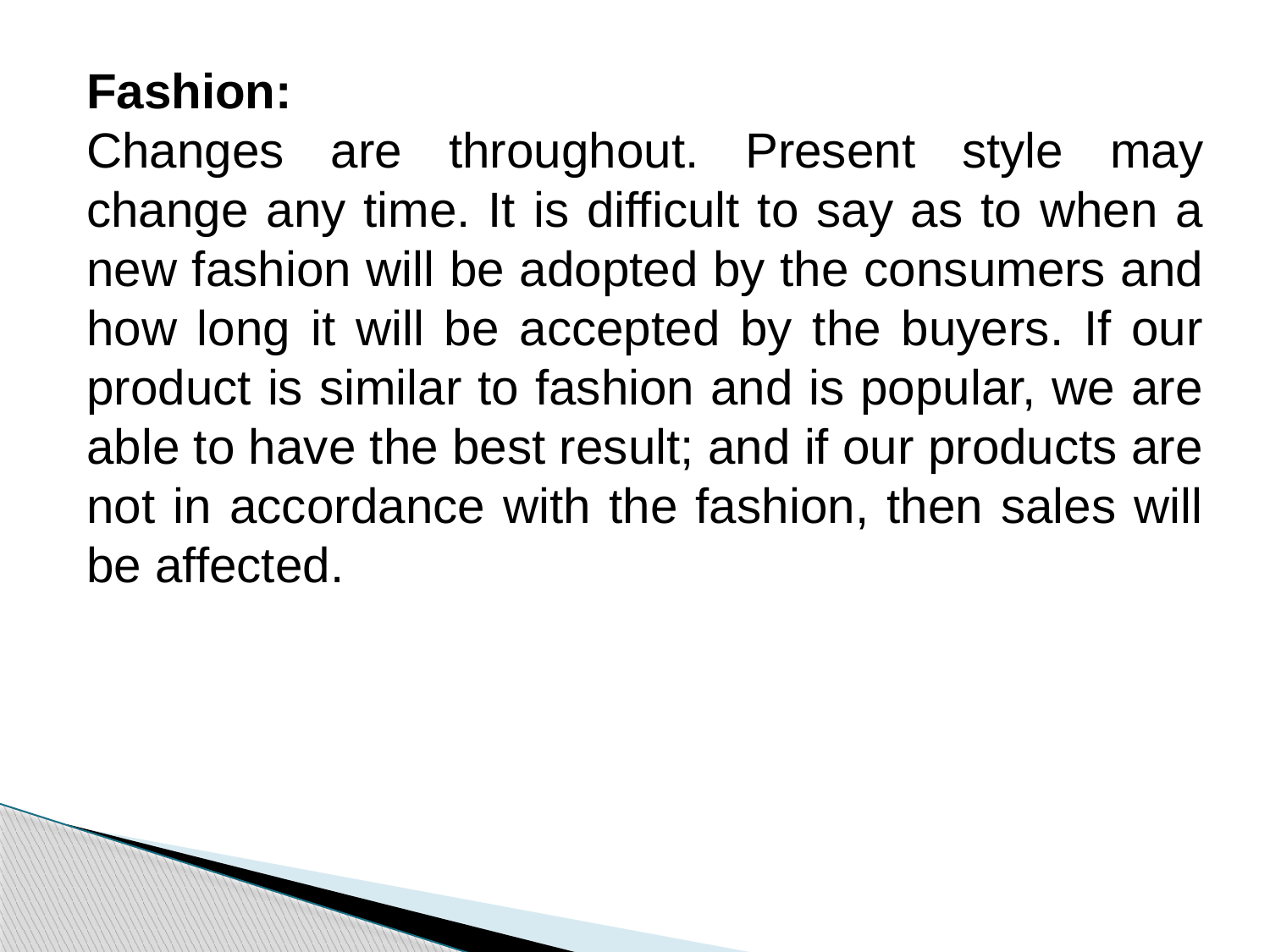

Fashion:
Changes are throughout. Present style may change any time. It is difficult to say as to when a new fashion will be adopted by the consumers and how long it will be accepted by the buyers. If our product is similar to fashion and is popular, we are able to have the best result; and if our products are not in accordance with the fashion, then sales will be affected.